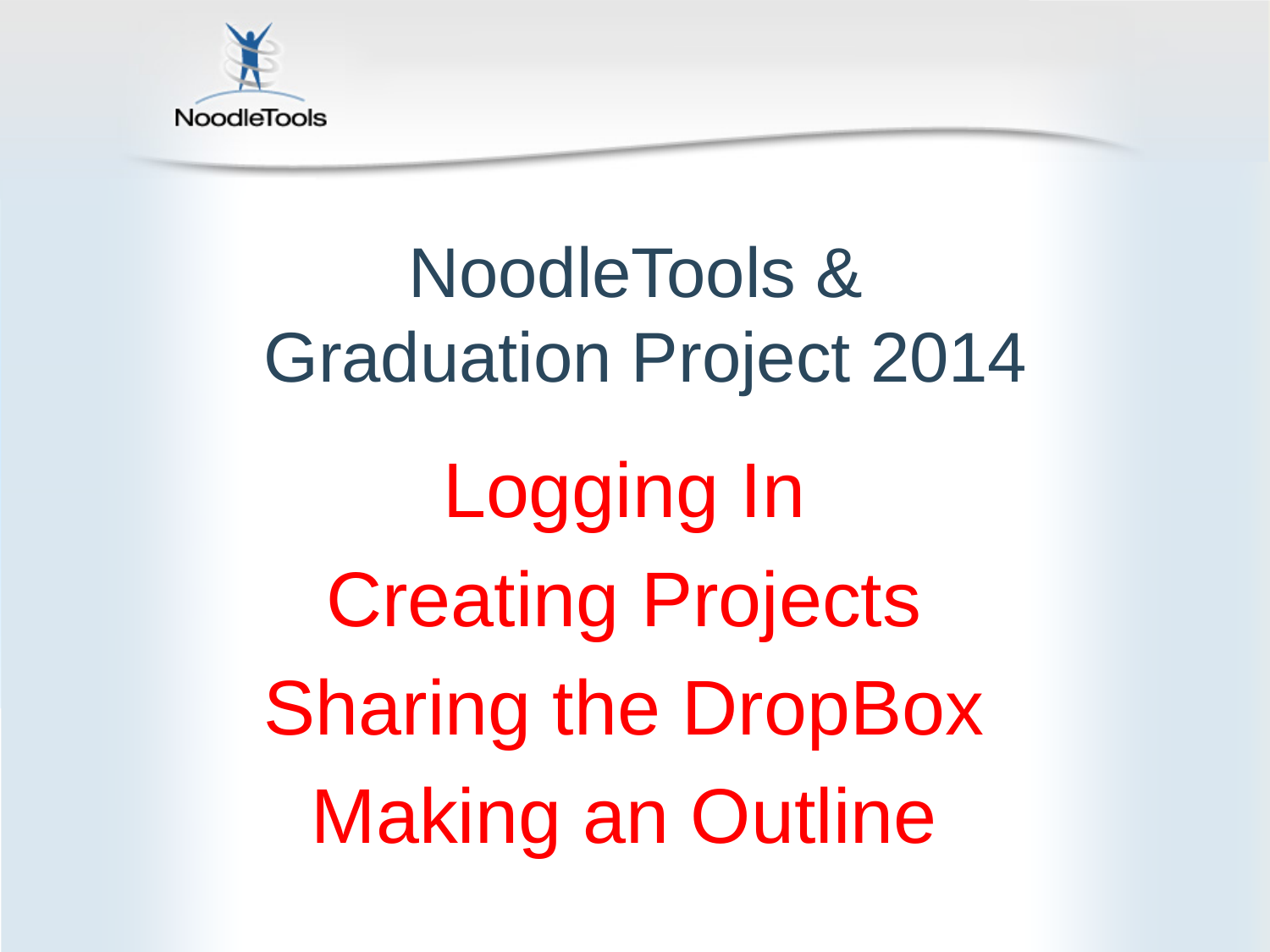

# NoodleTools & Graduation Project 2014
Logging In
Creating Projects
Sharing the DropBox
Making an Outline